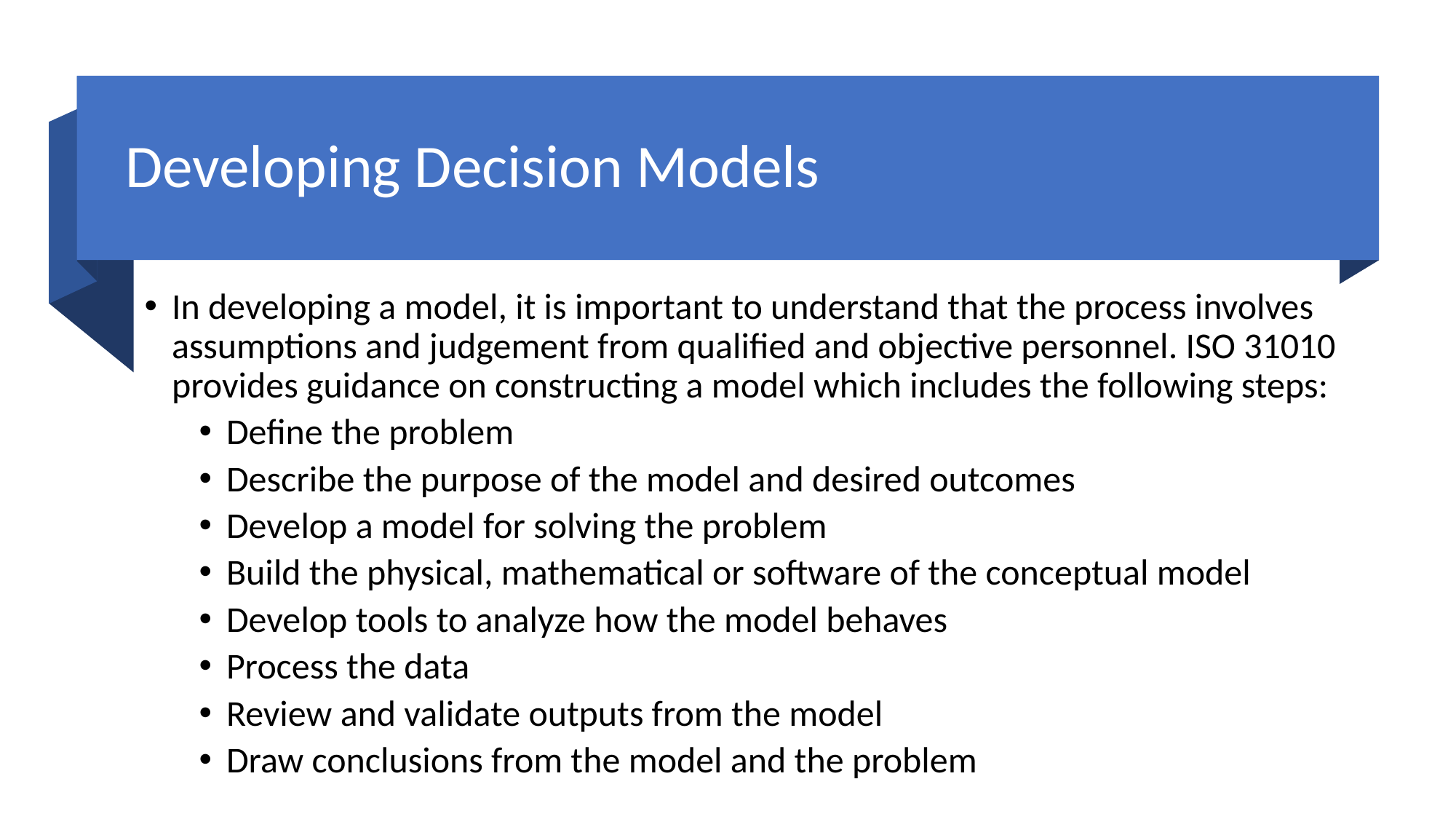

# Developing Decision Models

In developing a model, it is important to understand that the process involves assumptions and judgement from qualified and objective personnel. ISO 31010 provides guidance on constructing a model which includes the following steps:
Define the problem
Describe the purpose of the model and desired outcomes
Develop a model for solving the problem
Build the physical, mathematical or software of the conceptual model
Develop tools to analyze how the model behaves
Process the data
Review and validate outputs from the model
Draw conclusions from the model and the problem
7